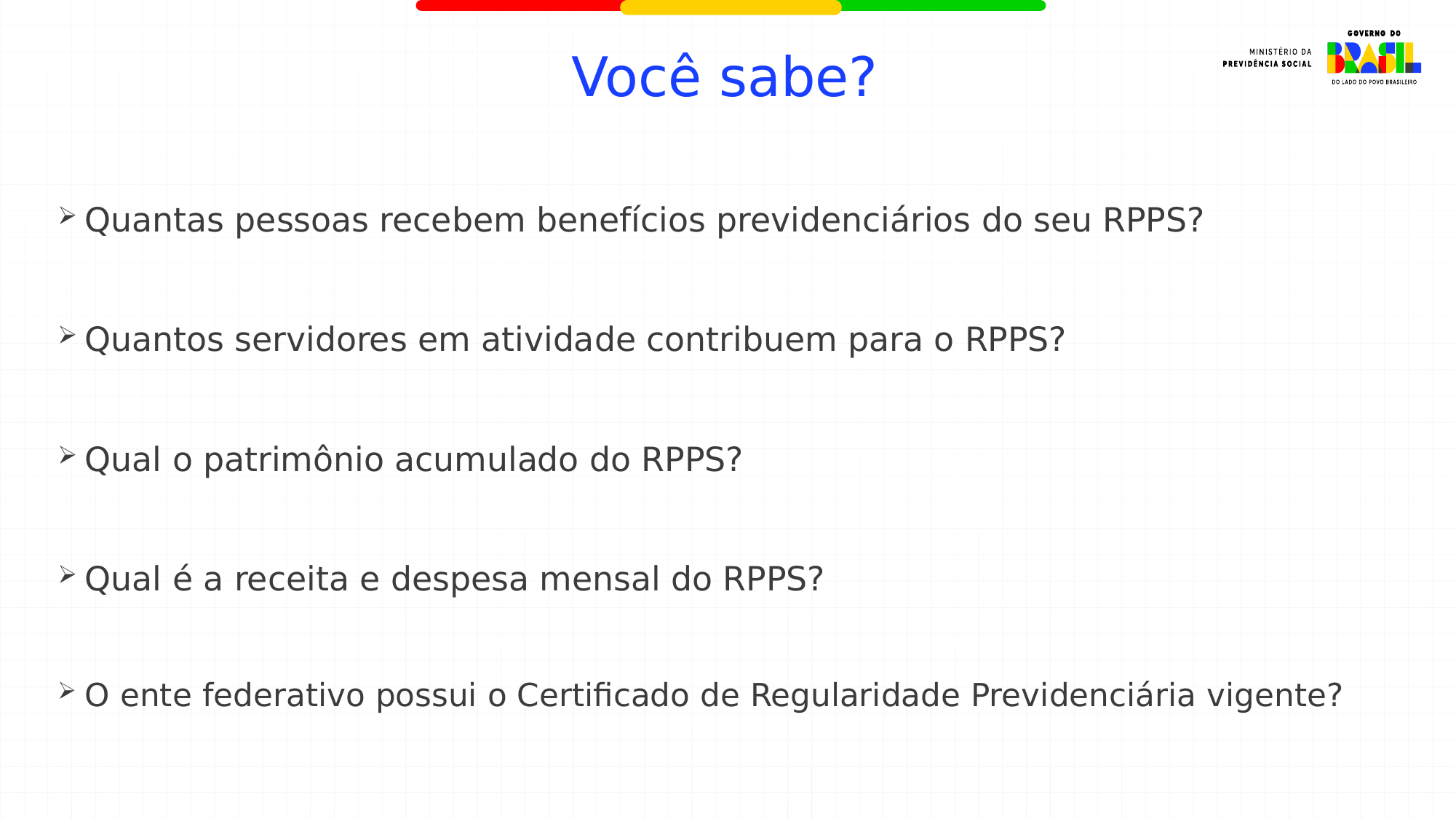

# Você sabe?

Quantas pessoas recebem benefícios previdenciários do seu RPPS?
Quantos servidores em atividade contribuem para o RPPS?
Qual o patrimônio acumulado do RPPS?
Qual é a receita e despesa mensal do RPPS?
O ente federativo possui o Certificado de Regularidade Previdenciária vigente?